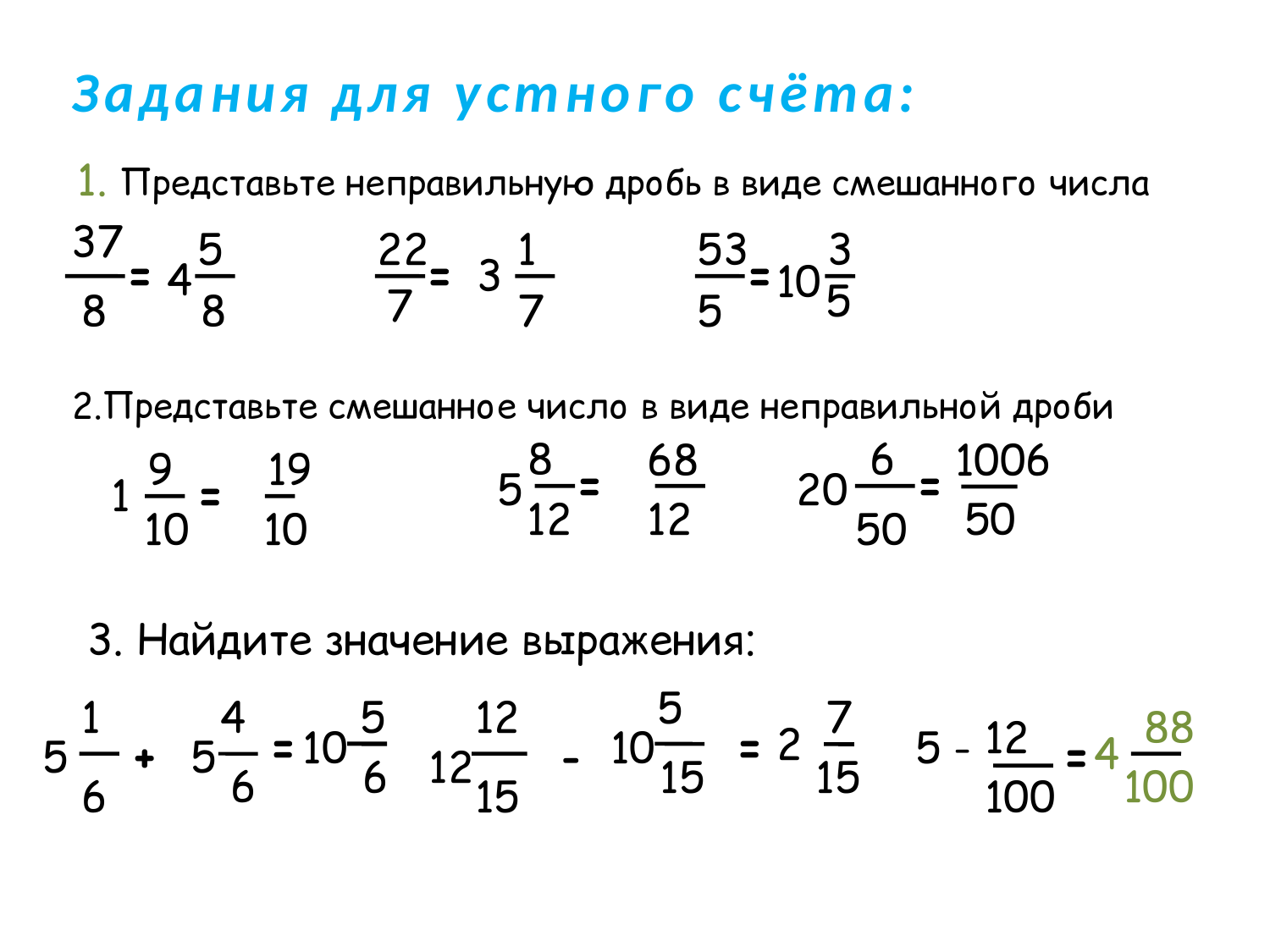

Задания для устного счёта:
1. Представьте неправильную дробь в виде смешанного числа
37
22
53
5
4

8
1
3

7
3
10
5

=
=
=
7

8
5
2.Представьте смешанное число в виде неправильной дроби

8
 6
9

=
=
5
20
1
=
12

 10
50

1006
50

68

12

19

 10

3. Найдите значение выражения:

5
 10
-
 15
12
12

15
1
4
5
+
5

6
6
5
 10
 6
7
2
15

88
4
100

12
100

5 -
=
=
=